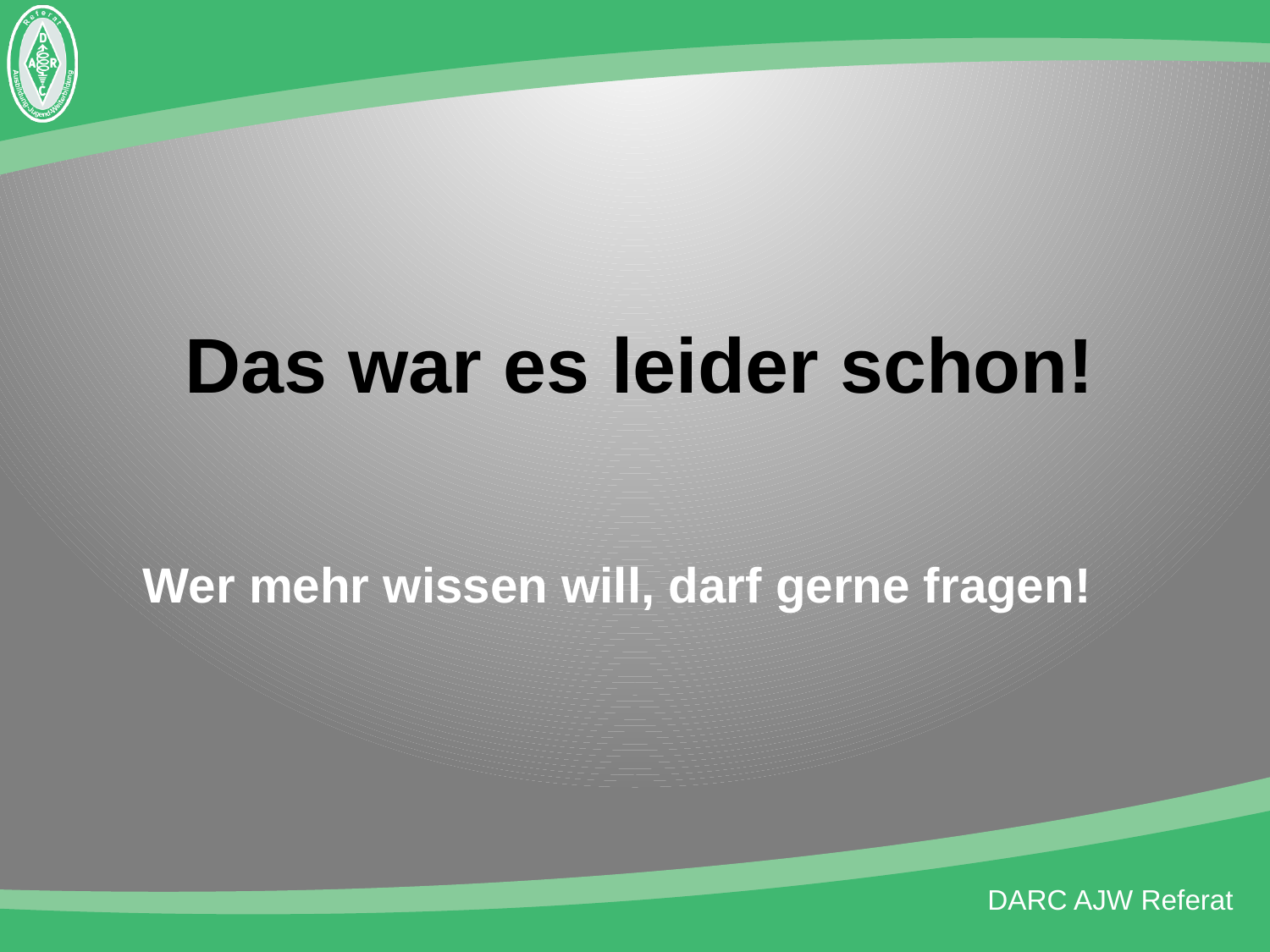

# Das war es leider schon!
Wer mehr wissen will, darf gerne fragen!